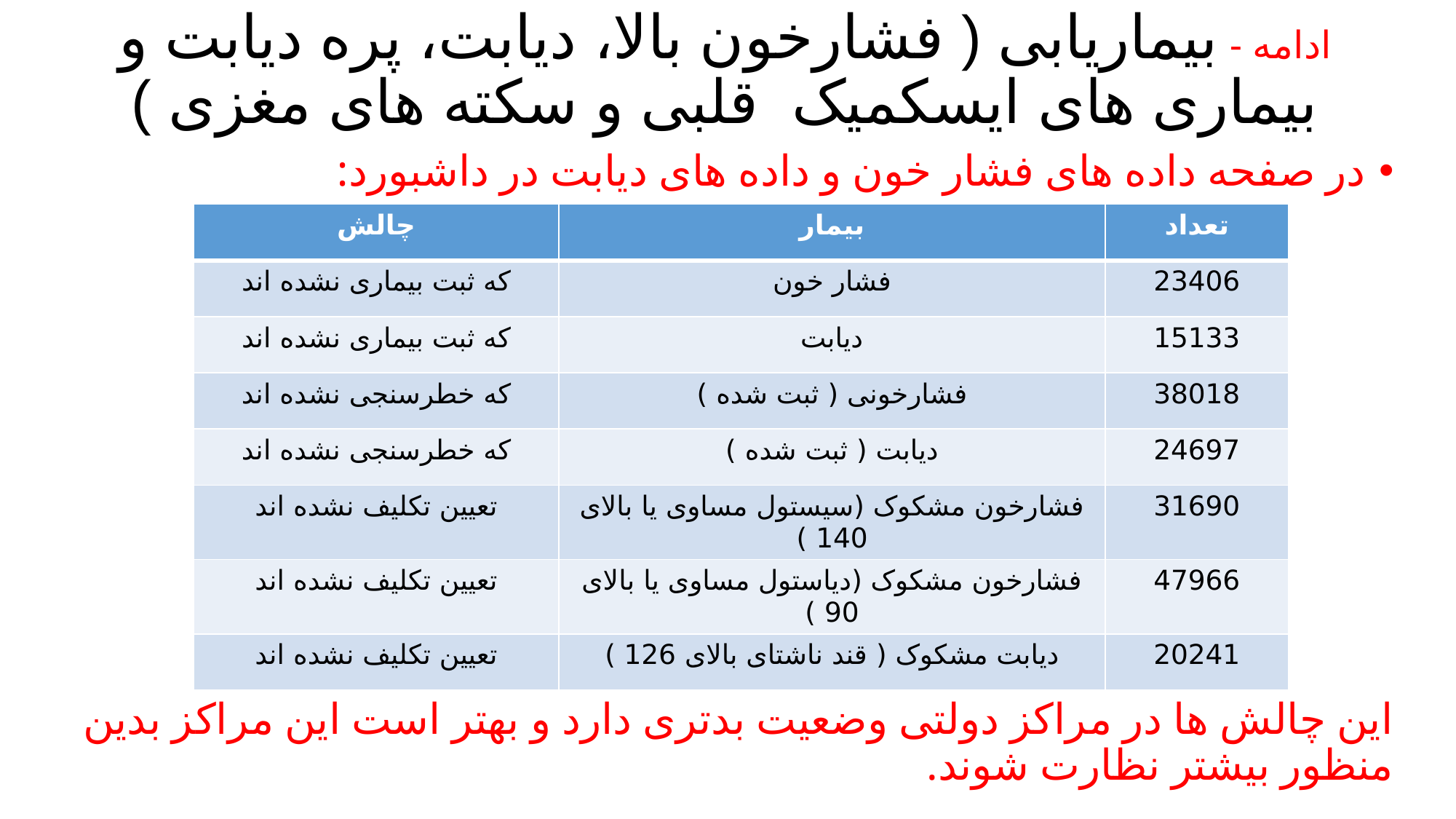

# ادامه - بیماریابی ( فشارخون بالا، دیابت، پره دیابت و بیماری های ایسکمیک  قلبی و سکته های مغزی )
در صفحه داده های فشار خون و داده های دیابت در داشبورد:

این چالش ها در مراکز دولتی وضعیت بدتری دارد و بهتر است این مراکز بدین منظور بیشتر نظارت شوند.

| چالش | بیمار | تعداد |
| --- | --- | --- |
| که ثبت بیماری نشده اند | فشار خون | 23406 |
| که ثبت بیماری نشده اند | دیابت | 15133 |
| که خطرسنجی نشده اند | فشارخونی ( ثبت شده ) | 38018 |
| که خطرسنجی نشده اند | دیابت ( ثبت شده ) | 24697 |
| تعیین تکلیف نشده اند | فشارخون مشکوک (سیستول مساوی یا بالای 140 ) | 31690 |
| تعیین تکلیف نشده اند | فشارخون مشکوک (دیاستول مساوی یا بالای 90 ) | 47966 |
| تعیین تکلیف نشده اند | دیابت مشکوک ( قند ناشتای بالای 126 ) | 20241 |